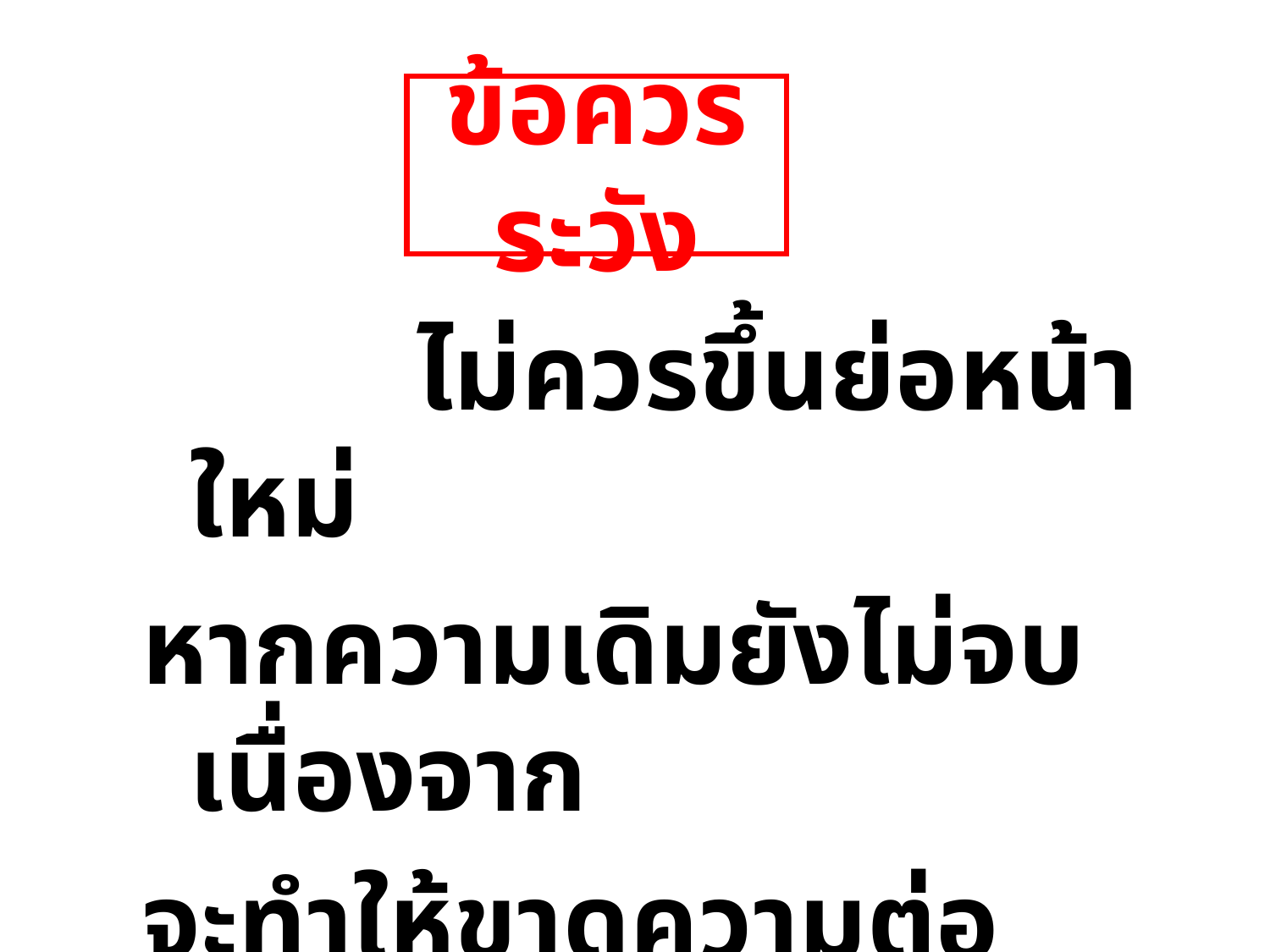

# ข้อควรระวัง
          ไม่ควรขึ้นย่อหน้าใหม่
หากความเดิมยังไม่จบ เนื่องจาก
จะทำให้ขาดความต่อเนื่อง